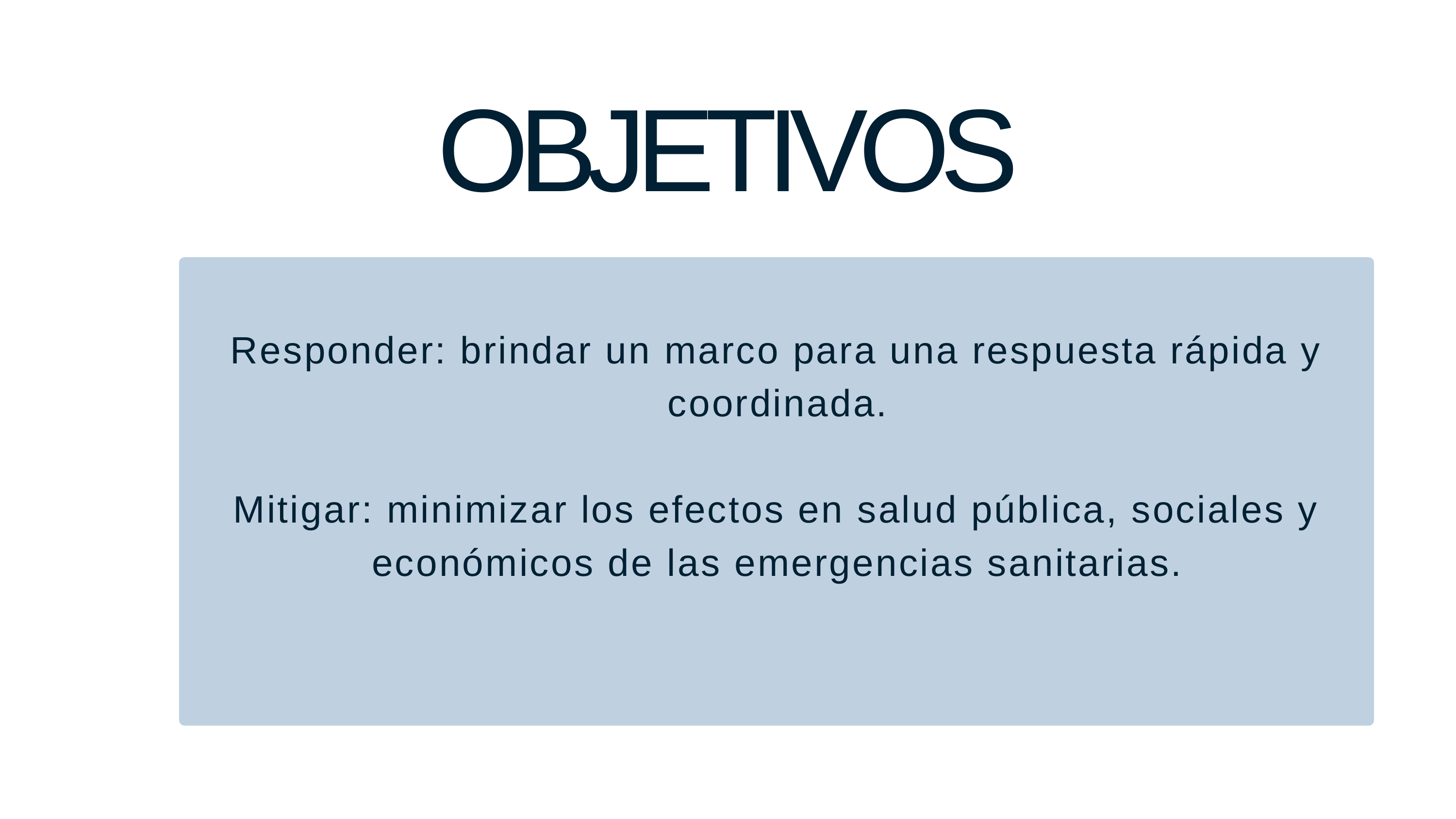

OBJETIVOS

Responder: brindar un marco para una respuesta rápida y coordinada.

Mitigar: minimizar los efectos en salud pública, sociales y económicos de las emergencias sanitarias.